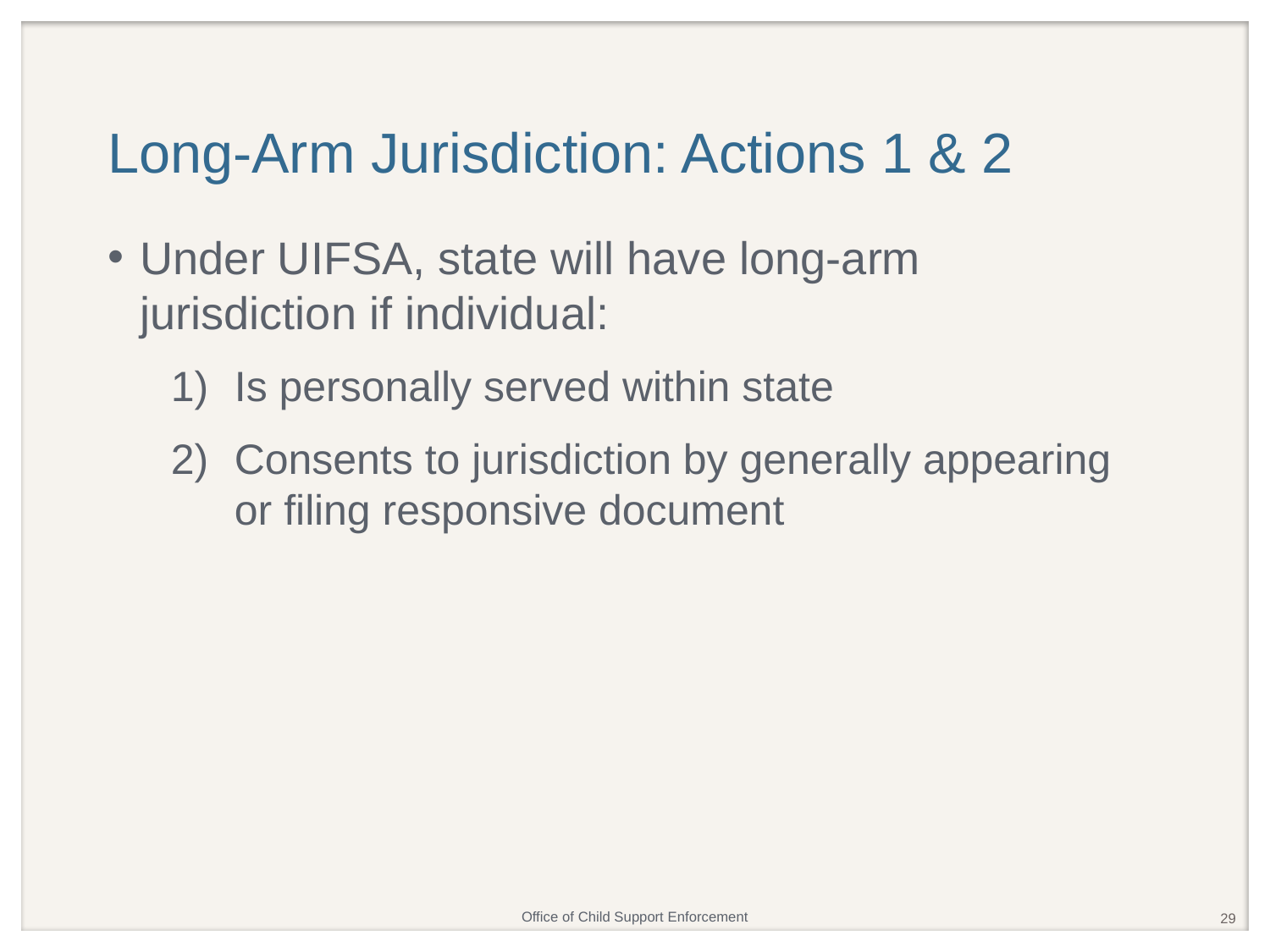

# Long-Arm Jurisdiction: Actions 1 & 2
Under UIFSA, state will have long-arm jurisdiction if individual:
Is personally served within state
Consents to jurisdiction by generally appearing or filing responsive document

29